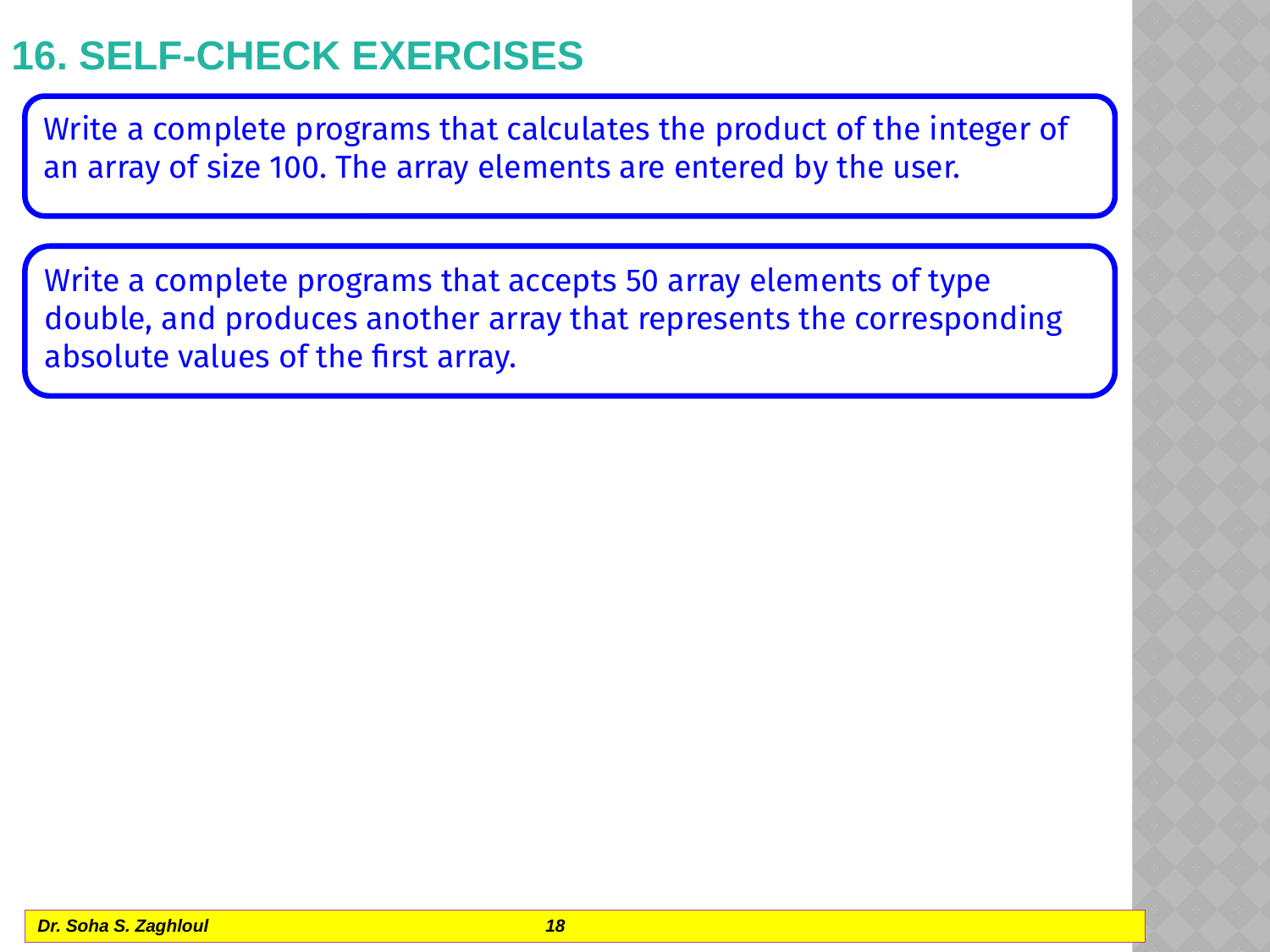

# 16. self-check exercises
Write a complete programs that calculates the product of the integer of an array of size 100. The array elements are entered by the user.
Write a complete programs that accepts 50 array elements of type double, and produces another array that represents the corresponding absolute values of the first array.
Dr. Soha S. Zaghloul			18